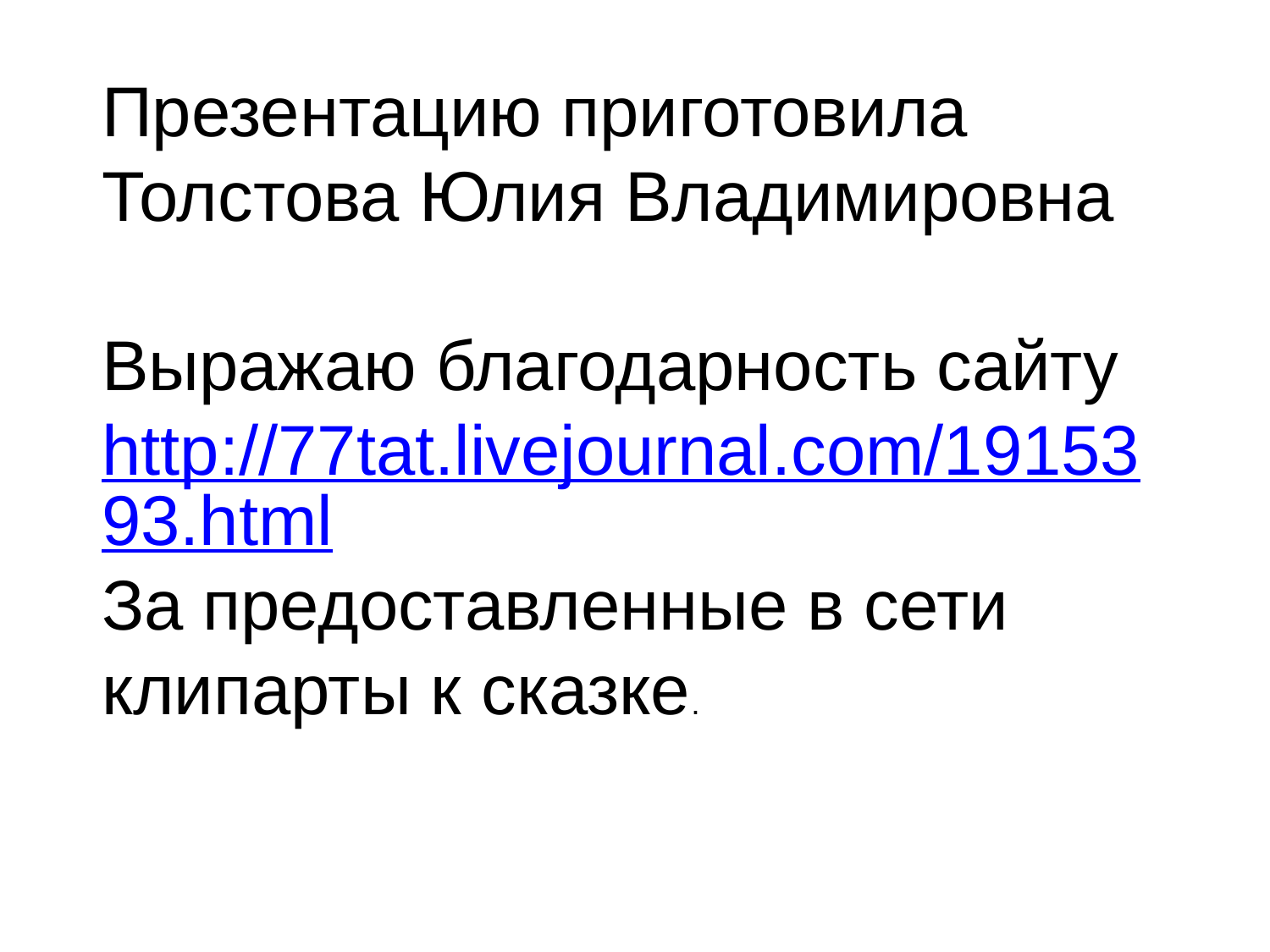

Презентацию приготовила
Толстова Юлия Владимировна

Выражаю благодарность сайту http://77tat.livejournal.com/1915393.html
За предоставленные в сети клипарты к сказке.